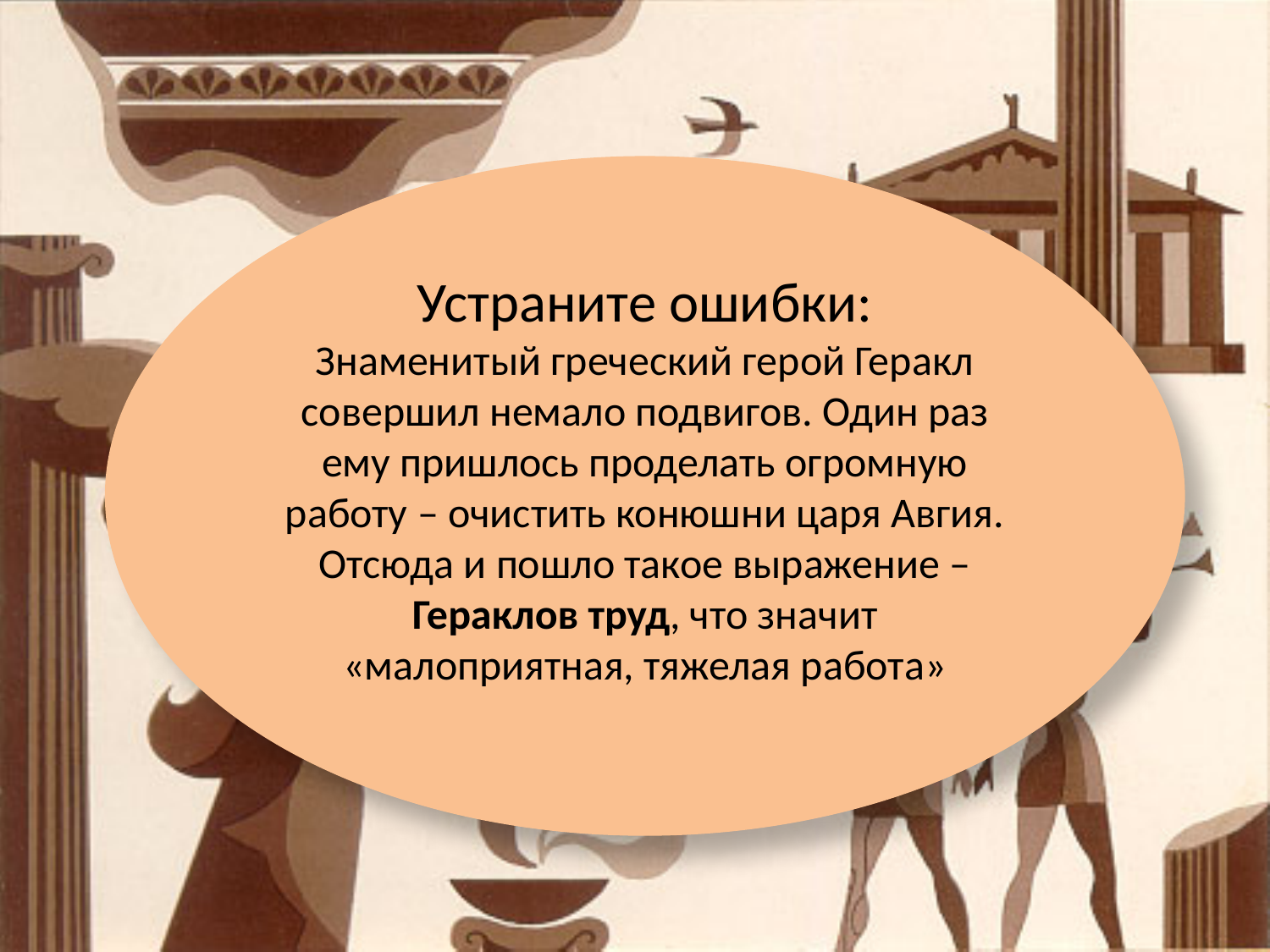

Устраните ошибки:
Знаменитый греческий герой Геракл совершил немало подвигов. Один раз ему пришлось проделать огромную работу – очистить конюшни царя Авгия. Отсюда и пошло такое выражение – Гераклов труд, что значит «малоприятная, тяжелая работа»